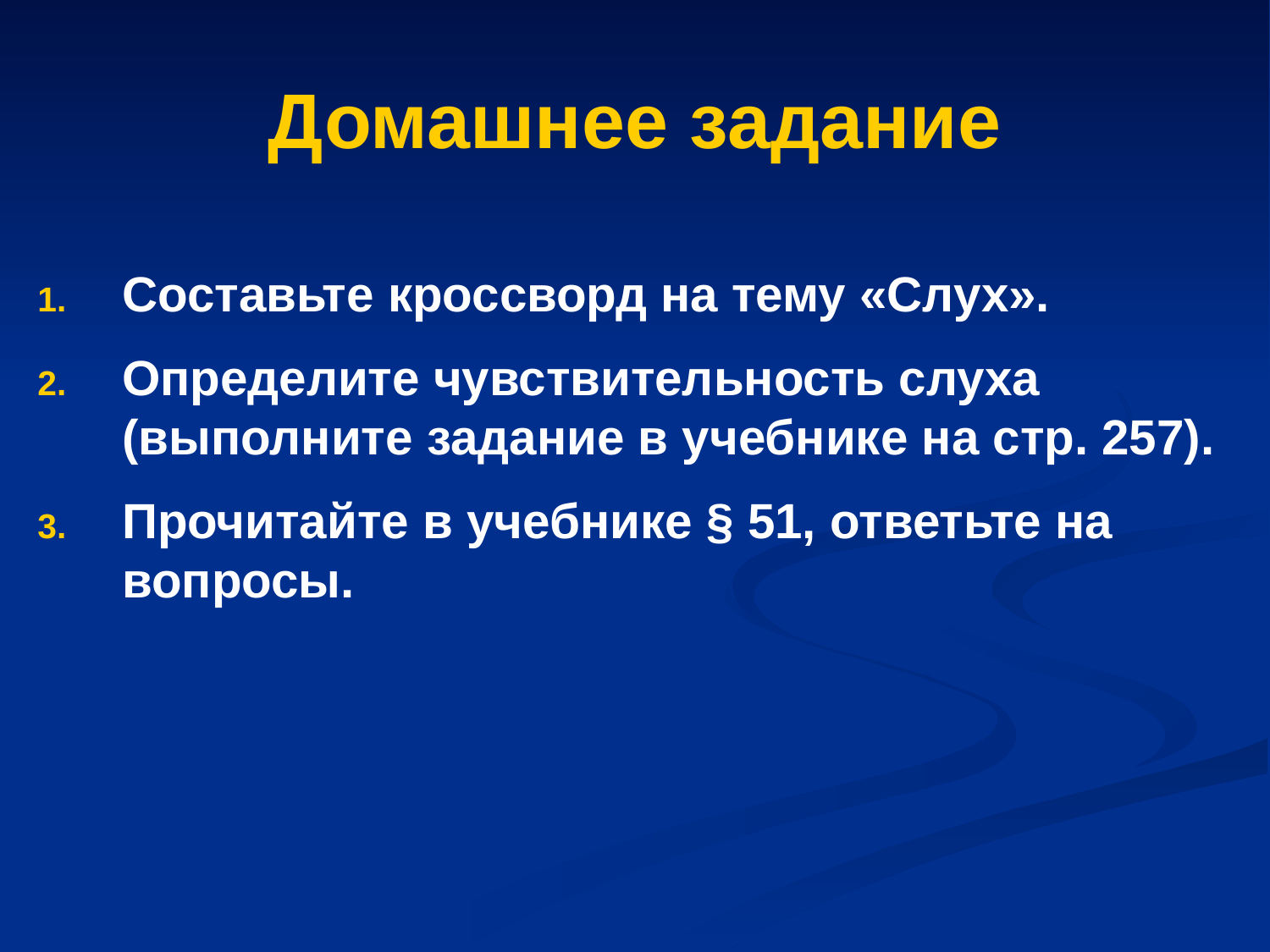

# Домашнее задание
Составьте кроссворд на тему «Слух».
Определите чувствительность слуха (выполните задание в учебнике на стр. 257).
Прочитайте в учебнике § 51, ответьте на вопросы.